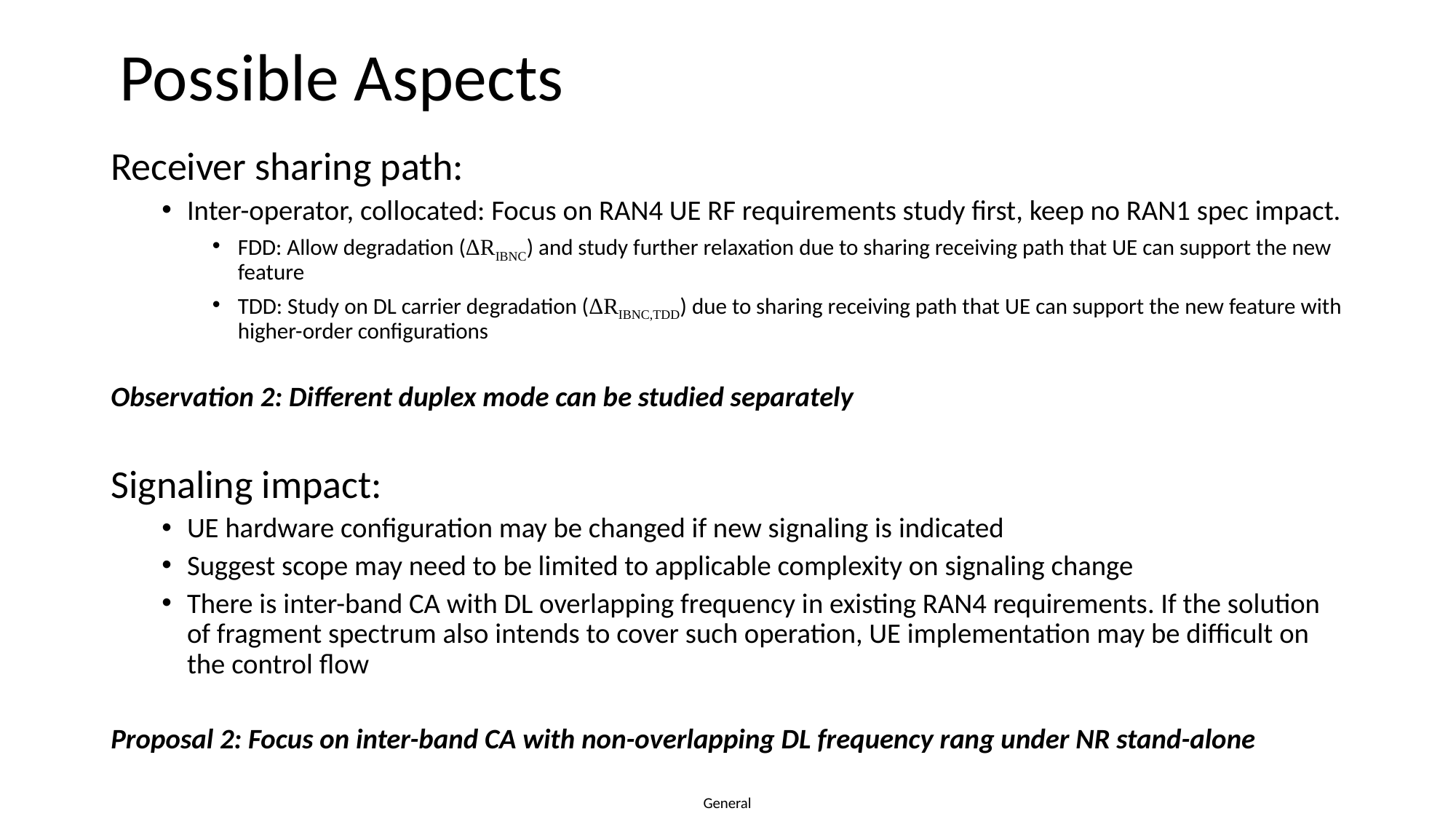

# Possible Aspects
Receiver sharing path:
Inter-operator, collocated: Focus on RAN4 UE RF requirements study first, keep no RAN1 spec impact.
FDD: Allow degradation (ΔRIBNC) and study further relaxation due to sharing receiving path that UE can support the new feature
TDD: Study on DL carrier degradation (ΔRIBNC,TDD) due to sharing receiving path that UE can support the new feature with higher-order configurations

Observation 2: Different duplex mode can be studied separately

Signaling impact:
UE hardware configuration may be changed if new signaling is indicated
Suggest scope may need to be limited to applicable complexity on signaling change
There is inter-band CA with DL overlapping frequency in existing RAN4 requirements. If the solution of fragment spectrum also intends to cover such operation, UE implementation may be difficult on the control flow

Proposal 2: Focus on inter-band CA with non-overlapping DL frequency rang under NR stand-alone